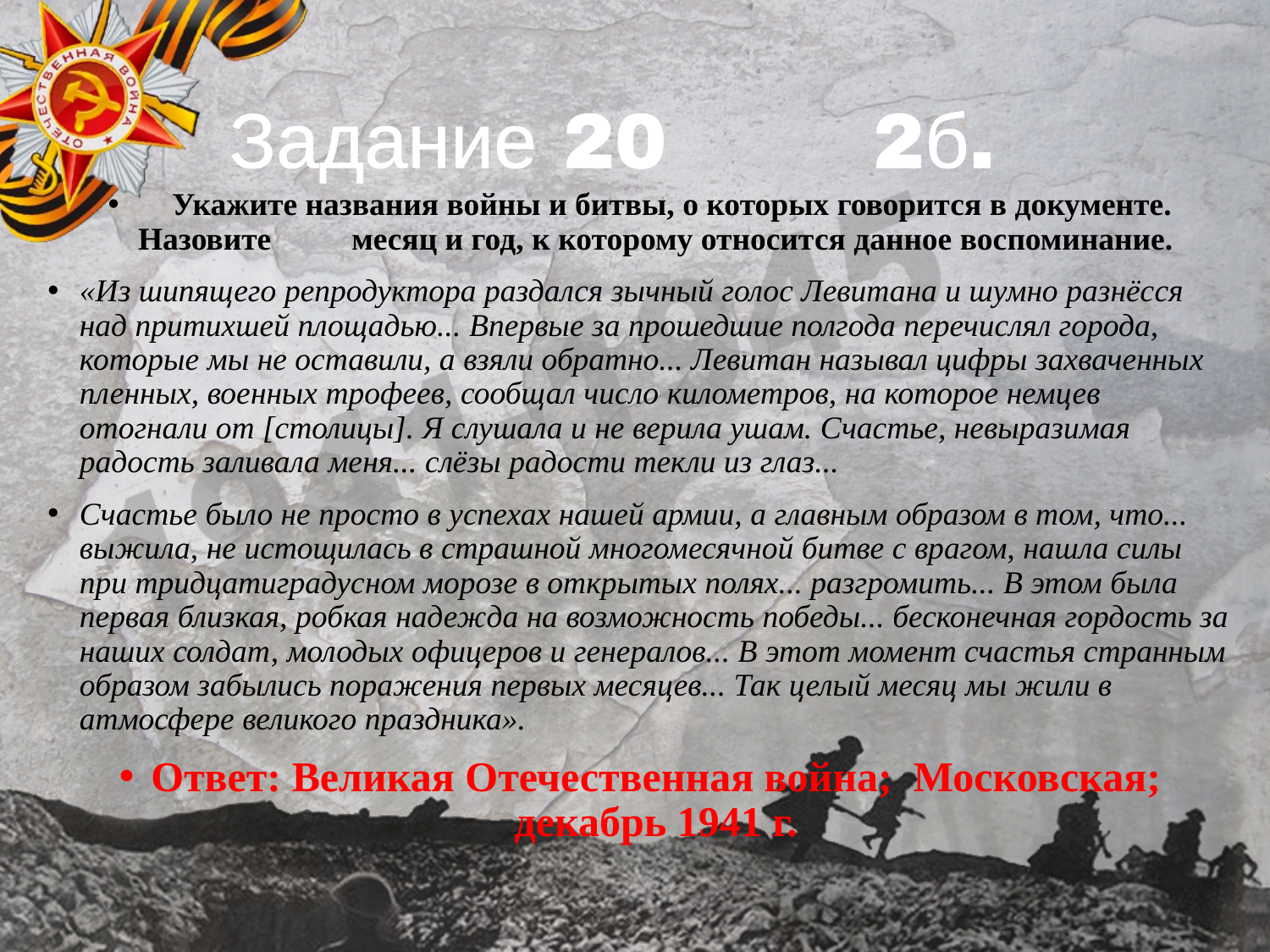

# Задание 20        2б.
    Укажите названия войны и битвы, о которых говорится в документе. Назовите          месяц и год, к которому относится данное воспоминание.
«Из шипящего репродуктора раздался зычный голос Левитана и шумно разнёсся над притихшей площадью... Впервые за прошедшие полгода перечислял города, которые мы не оставили, а взяли обратно... Левитан называл цифры захваченных пленных, военных трофеев, сообщал число километров, на которое немцев отогнали от [столицы]. Я слушала и не верила ушам. Счастье, невыразимая радость заливала меня... слёзы радости текли из глаз...
Счастье было не просто в успехах нашей армии, а главным образом в том, что... выжила, не истощилась в страшной многомесячной битве с врагом, нашла силы при тридцатиградусном морозе в открытых полях... разгромить... В этом была первая близкая, робкая надежда на возможность победы... бесконечная гордость за наших солдат, молодых офицеров и генералов... В этот момент счастья странным образом забылись поражения первых месяцев... Так целый месяц мы жили в атмосфере великого праздника».
Ответ: Великая Отечественная война;  Московская; декабрь 1941 г.